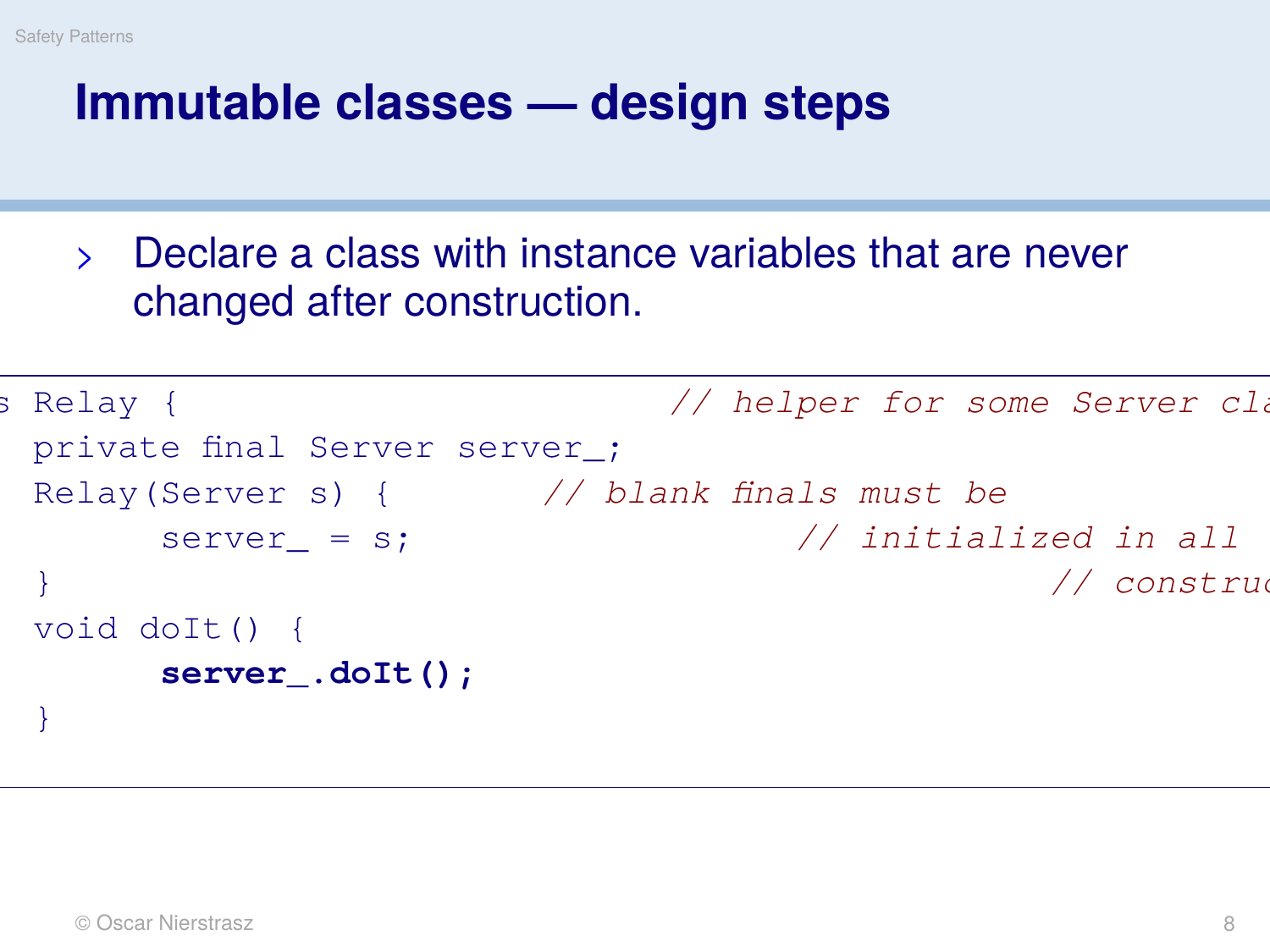

Safety Patterns
# Immutable classes — design steps
Declare a class with instance variables that are never changed after construction.
class Relay {				// helper for some Server class
	private final Server server_;
	Relay(Server s) {		// blank finals must be
		server_ = s;			// initialized in all
	}								// constructors
	void doIt() {
		server_.doIt();
	}
}
© Oscar Nierstrasz
8